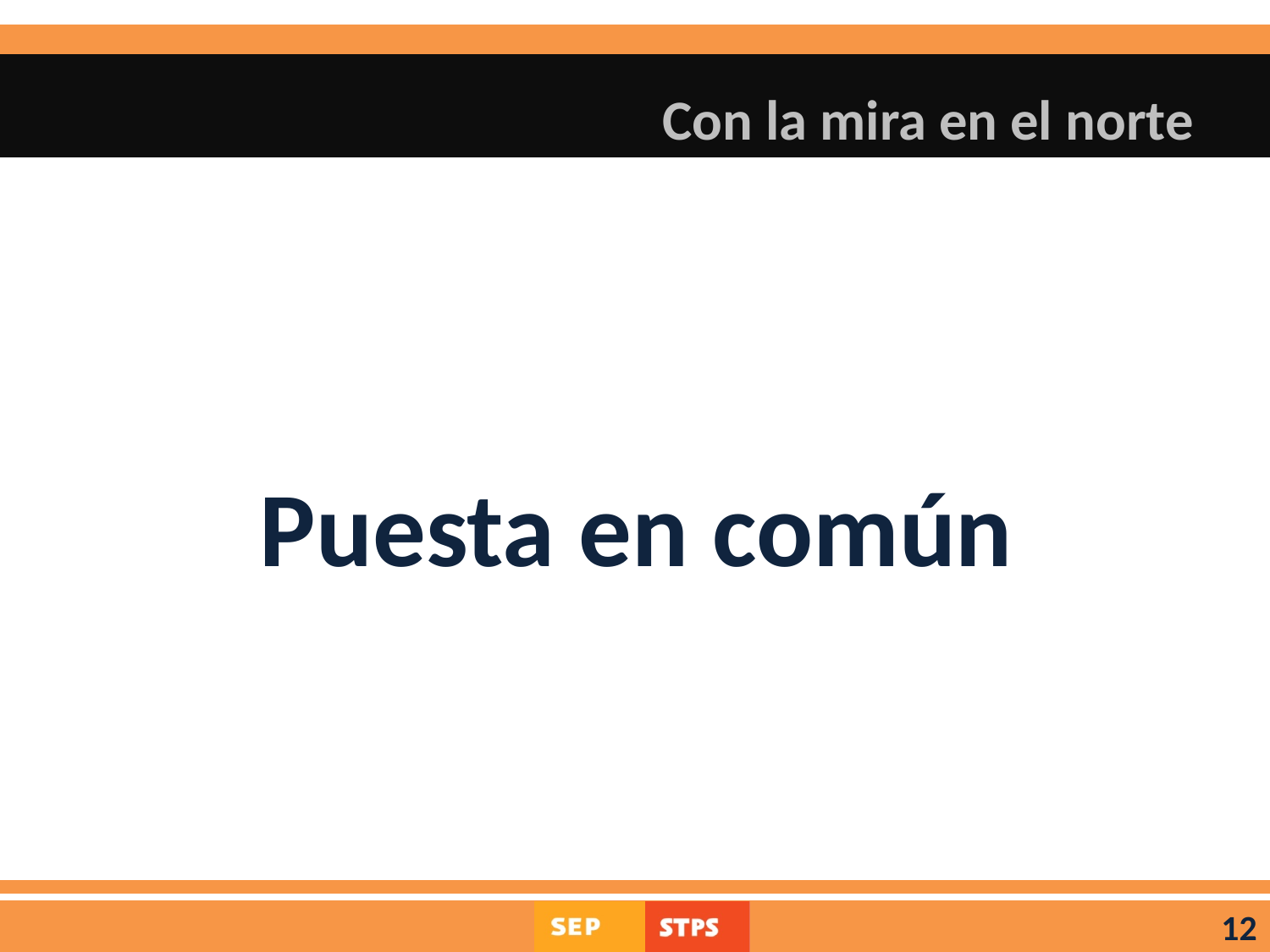

# Con la mira en el norte
Puesta en común

12